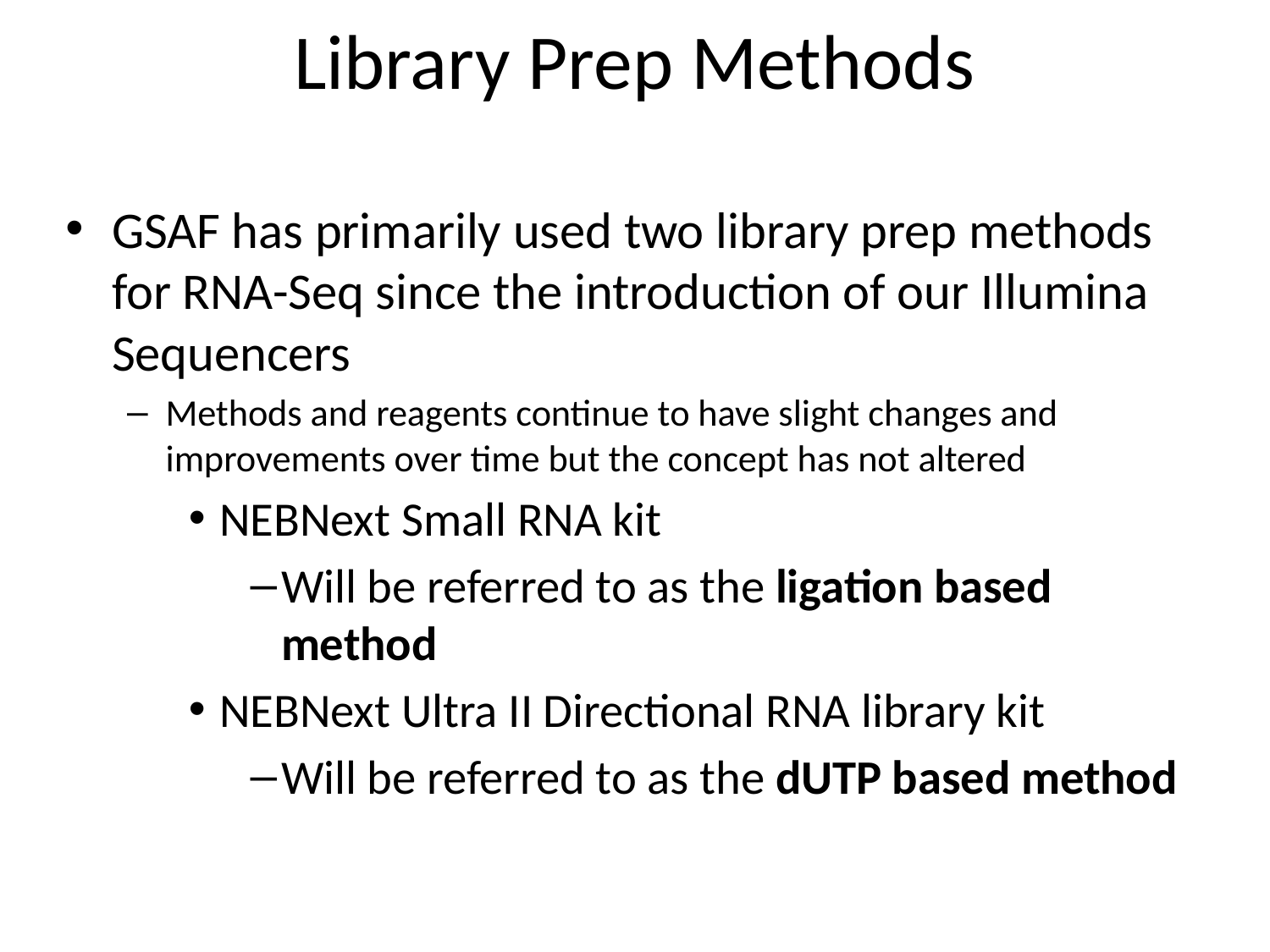

# Library Prep Methods
GSAF has primarily used two library prep methods for RNA-Seq since the introduction of our Illumina Sequencers
Methods and reagents continue to have slight changes and improvements over time but the concept has not altered
NEBNext Small RNA kit
Will be referred to as the ligation based method
NEBNext Ultra II Directional RNA library kit
Will be referred to as the dUTP based method